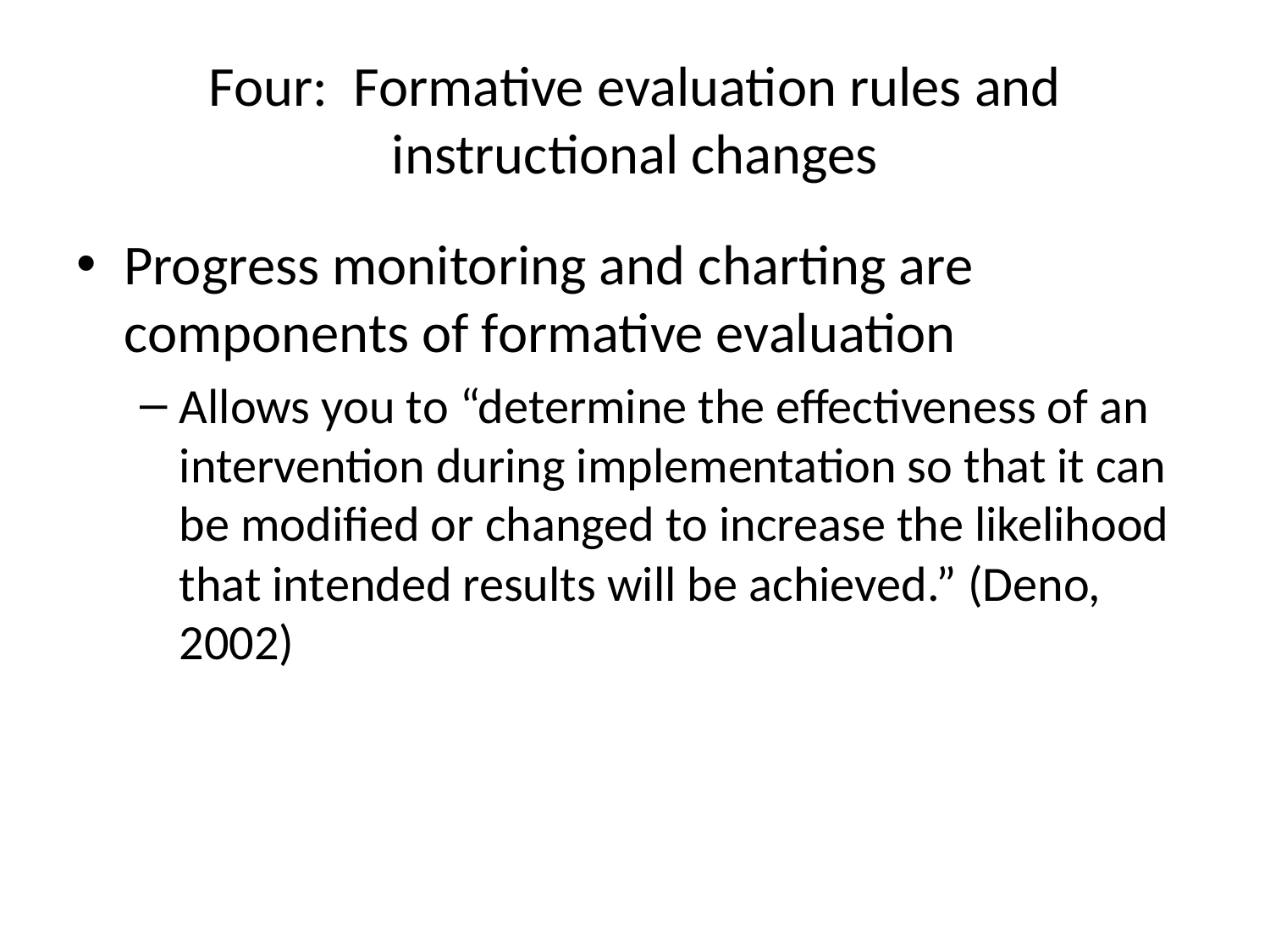

# Four:  Formative evaluation rules and instructional changes
Progress monitoring and charting are components of formative evaluation
Allows you to “determine the effectiveness of an intervention during implementation so that it can be modified or changed to increase the likelihood that intended results will be achieved.” (Deno, 2002)